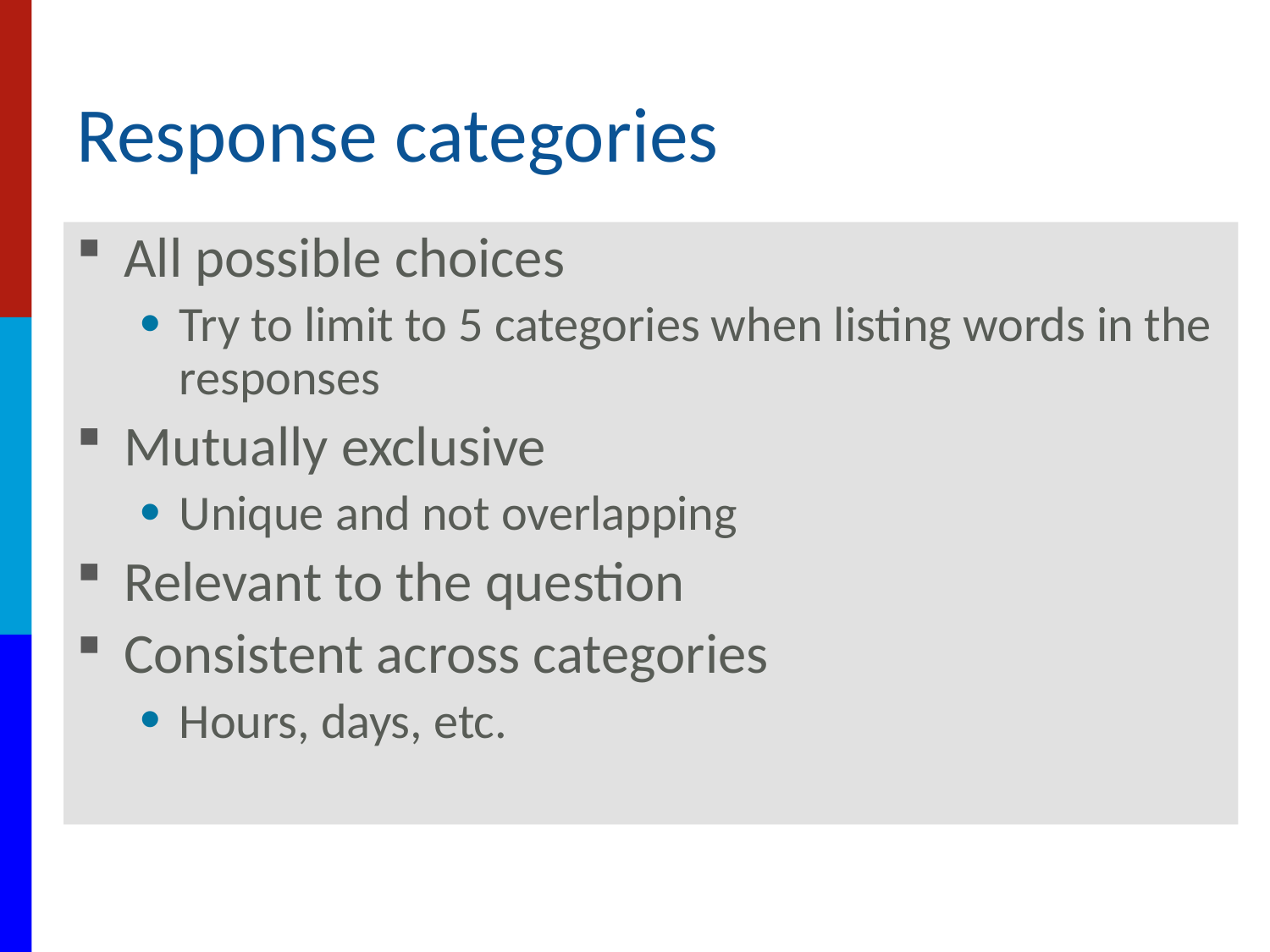

# Response categories
All possible choices
Try to limit to 5 categories when listing words in the responses
Mutually exclusive
Unique and not overlapping
Relevant to the question
Consistent across categories
Hours, days, etc.